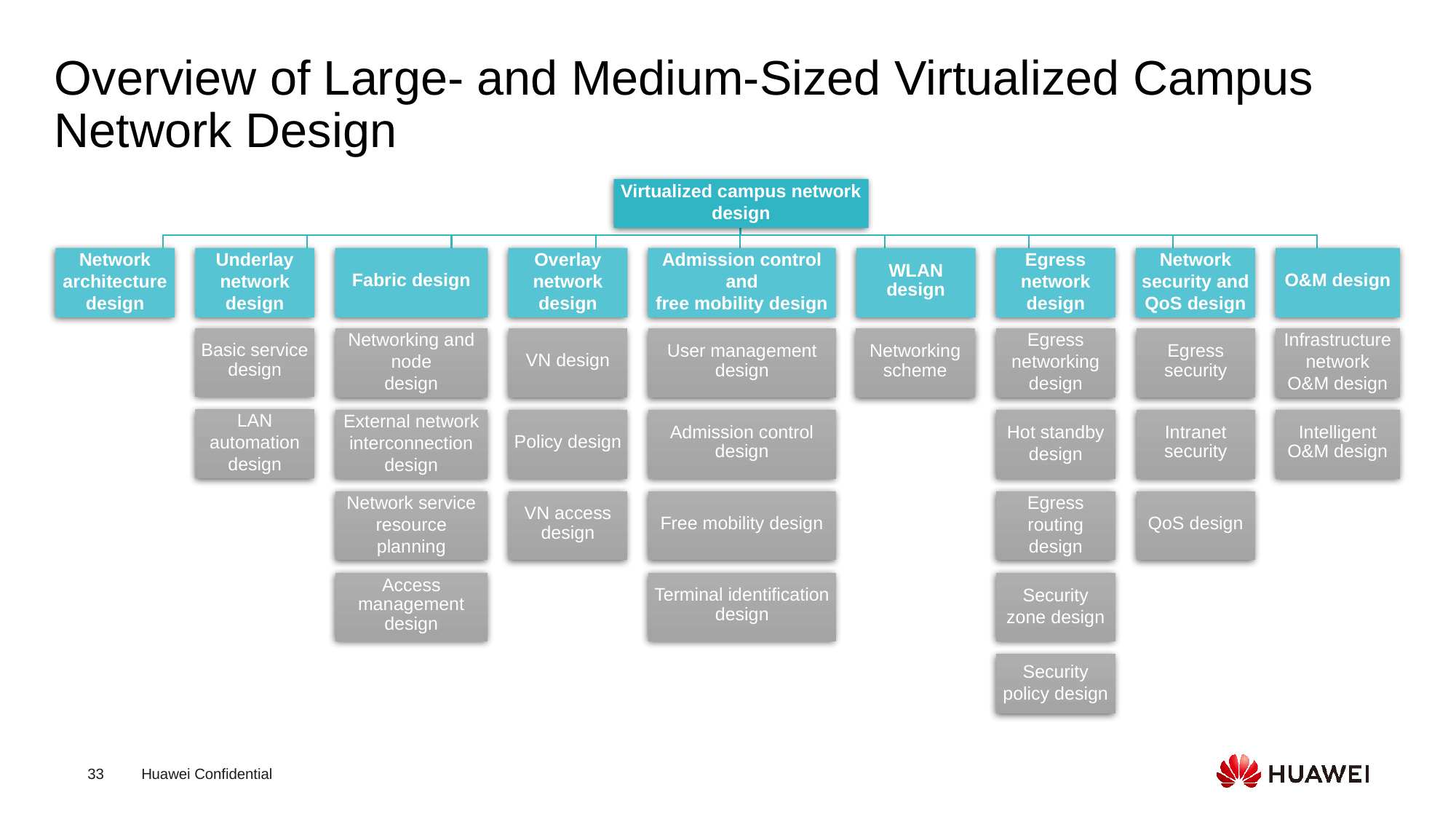

# Overview of Large- and Medium-Sized Virtualized Campus Network Design
Virtualized campus network design

Network architecture design
Underlay
network design
Fabric design
Overlay
network design
Admission control and
free mobility design
WLAN design
Egress network design
Network security and
QoS design
O&M design
Basic service design
Networking and node
design
VN design
User management design
Networking scheme
Egress networking design
Egress security
Infrastructure network
O&M design
LAN automation
design
External network
interconnection design
Policy design
Admission control design
Hot standby design
Intranet security
Intelligent O&M design
Network service
resource planning
VN access design
Free mobility design
Egress routing design
QoS design
Access management design
Terminal identification design
Security zone design
Security policy design